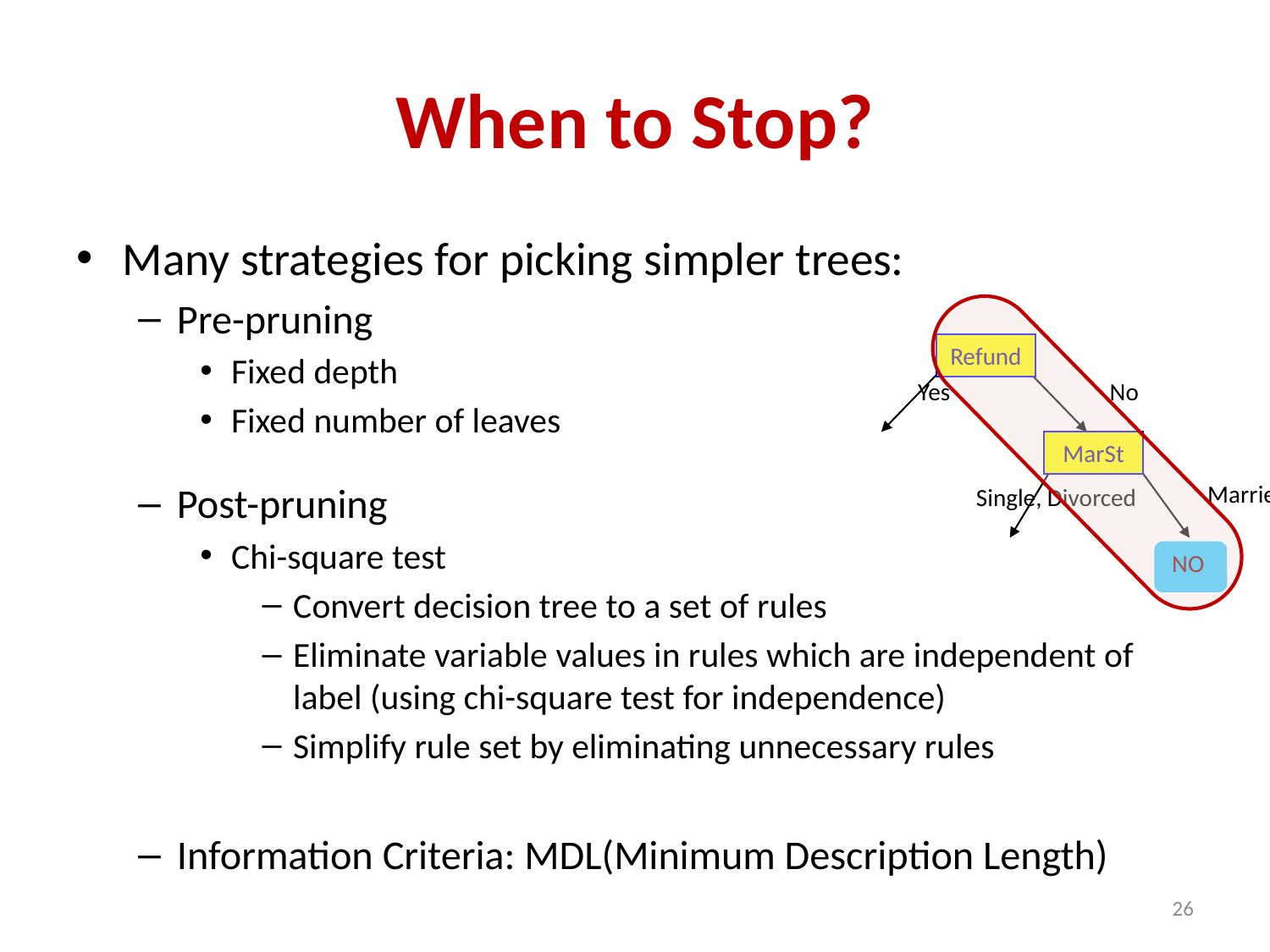

# When to Stop?
Many strategies for picking simpler trees:
Pre-pruning
Fixed depth
Fixed number of leaves
Post-pruning
Chi-square test
Convert decision tree to a set of rules
Eliminate variable values in rules which are independent of label (using chi-square test for independence)
Simplify rule set by eliminating unnecessary rules

Information Criteria: MDL(Minimum Description Length)
Refund
Yes

No
MarSt

Married
Single, Divorced

NO

26